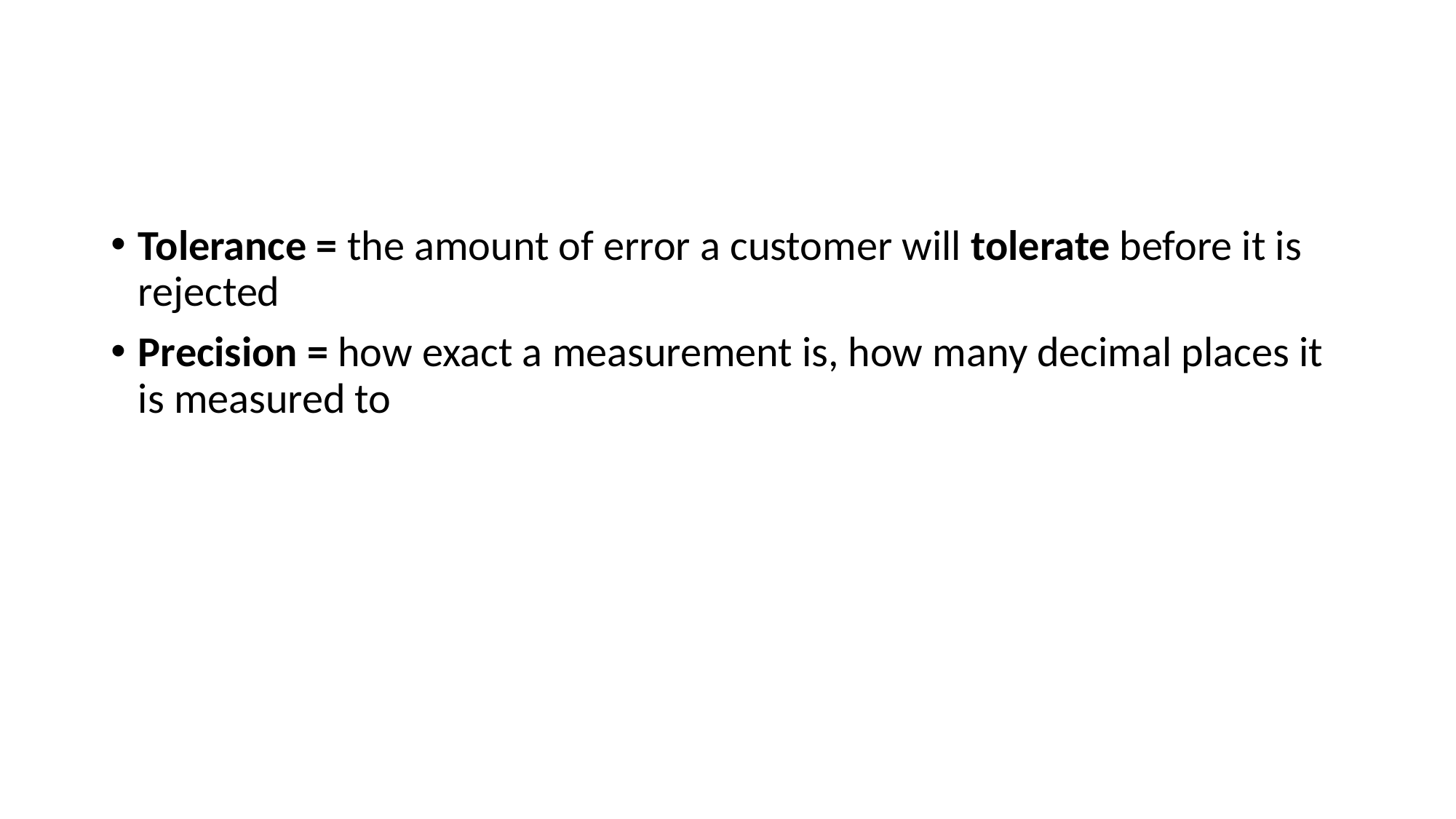

Tolerance = the amount of error a customer will tolerate before it is rejected
Precision = how exact a measurement is, how many decimal places it is measured to